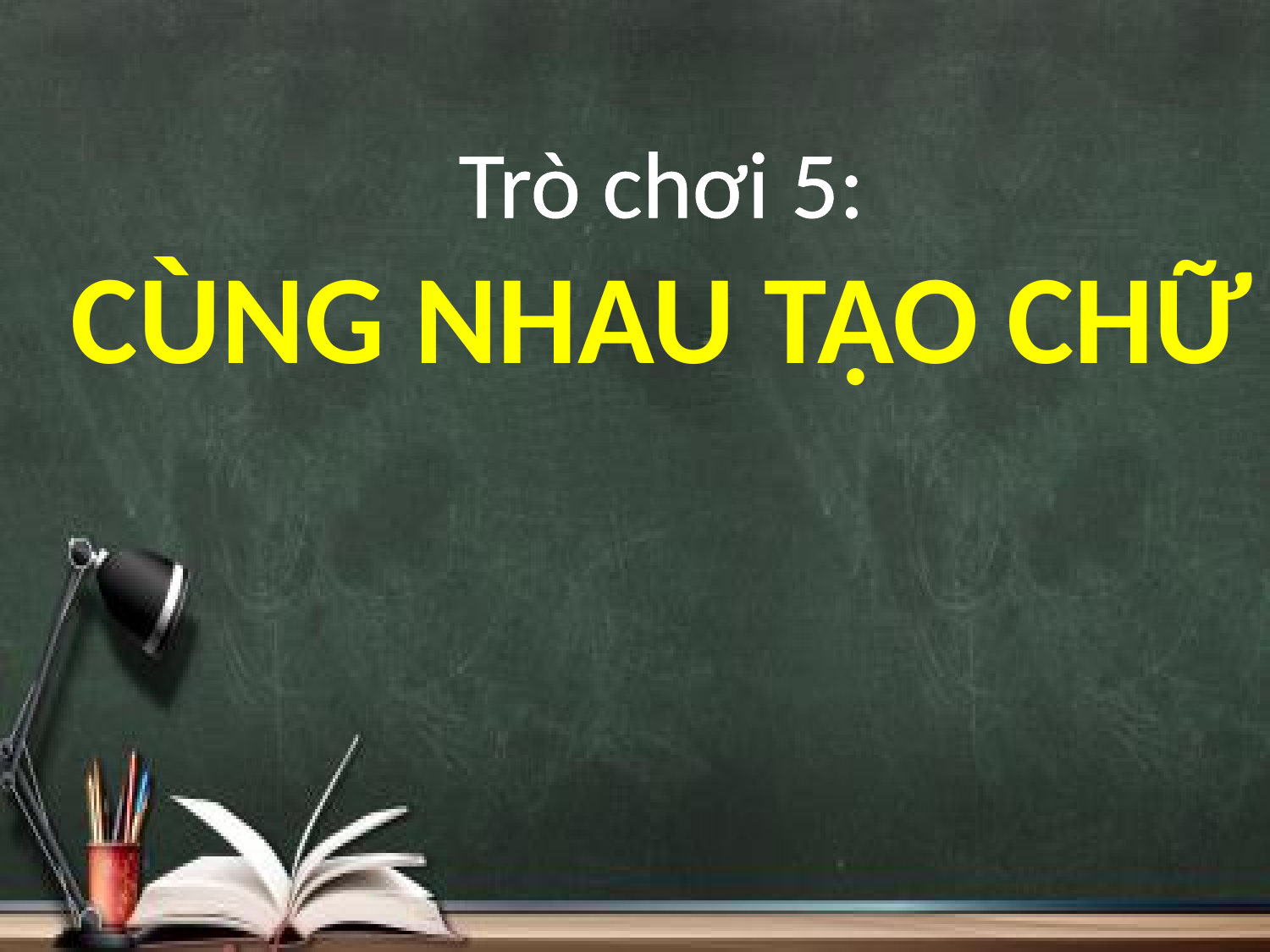

Trò chơi 5:
CÙNG NHAU TẠO CHỮ